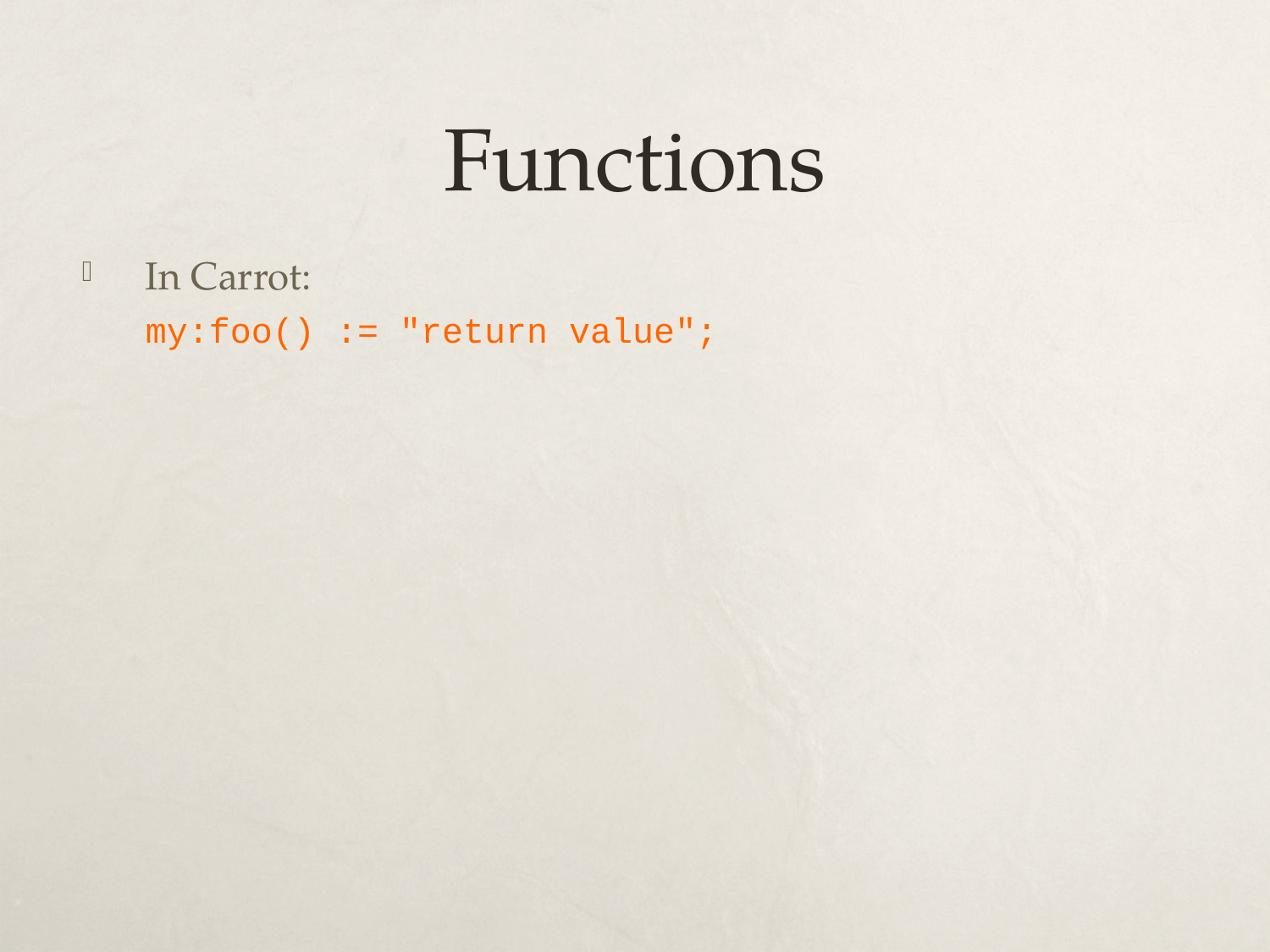

# Functions
In Carrot:
my:foo() := "return value";